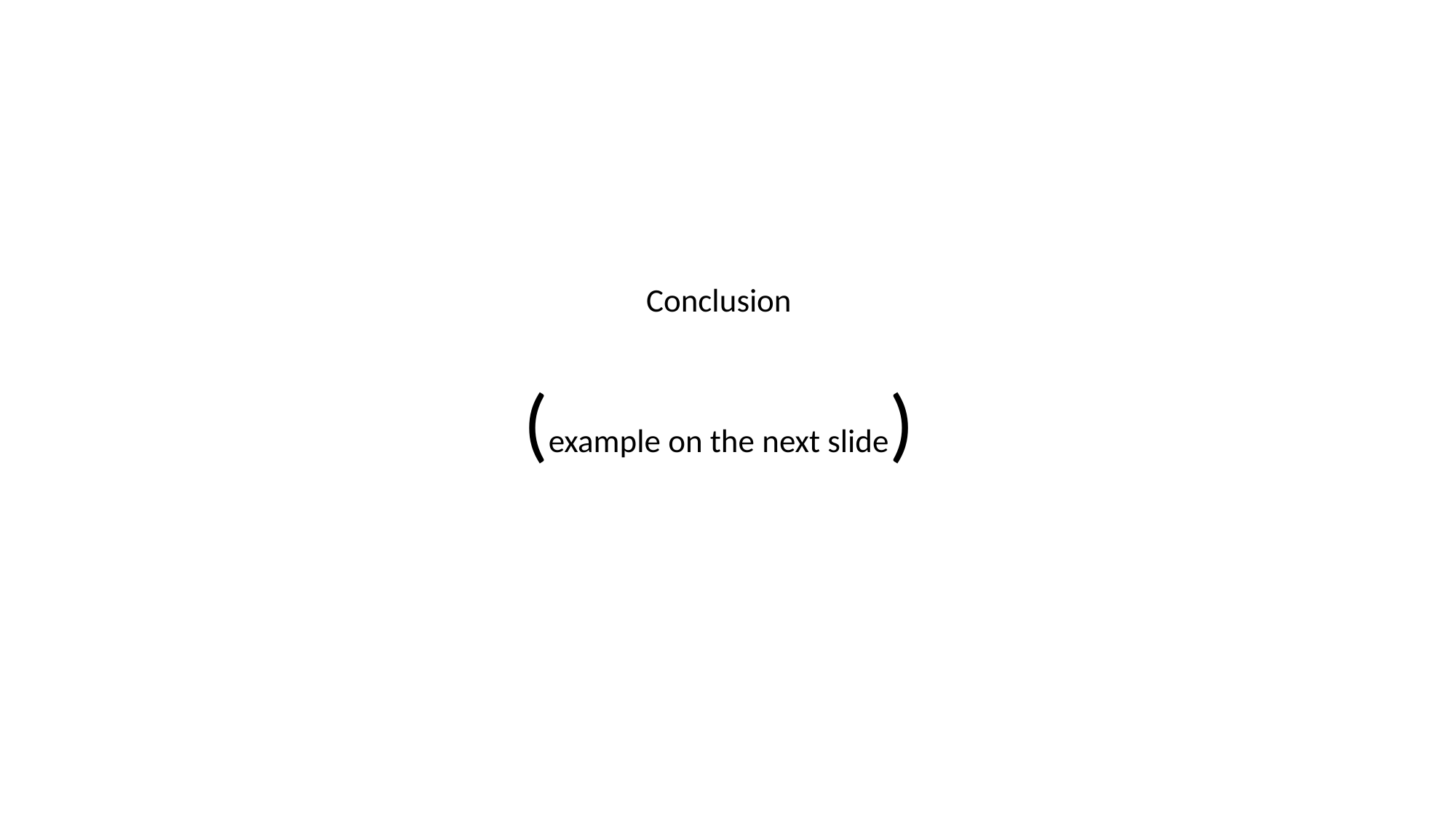

#
Conclusion

(example on the next slide)